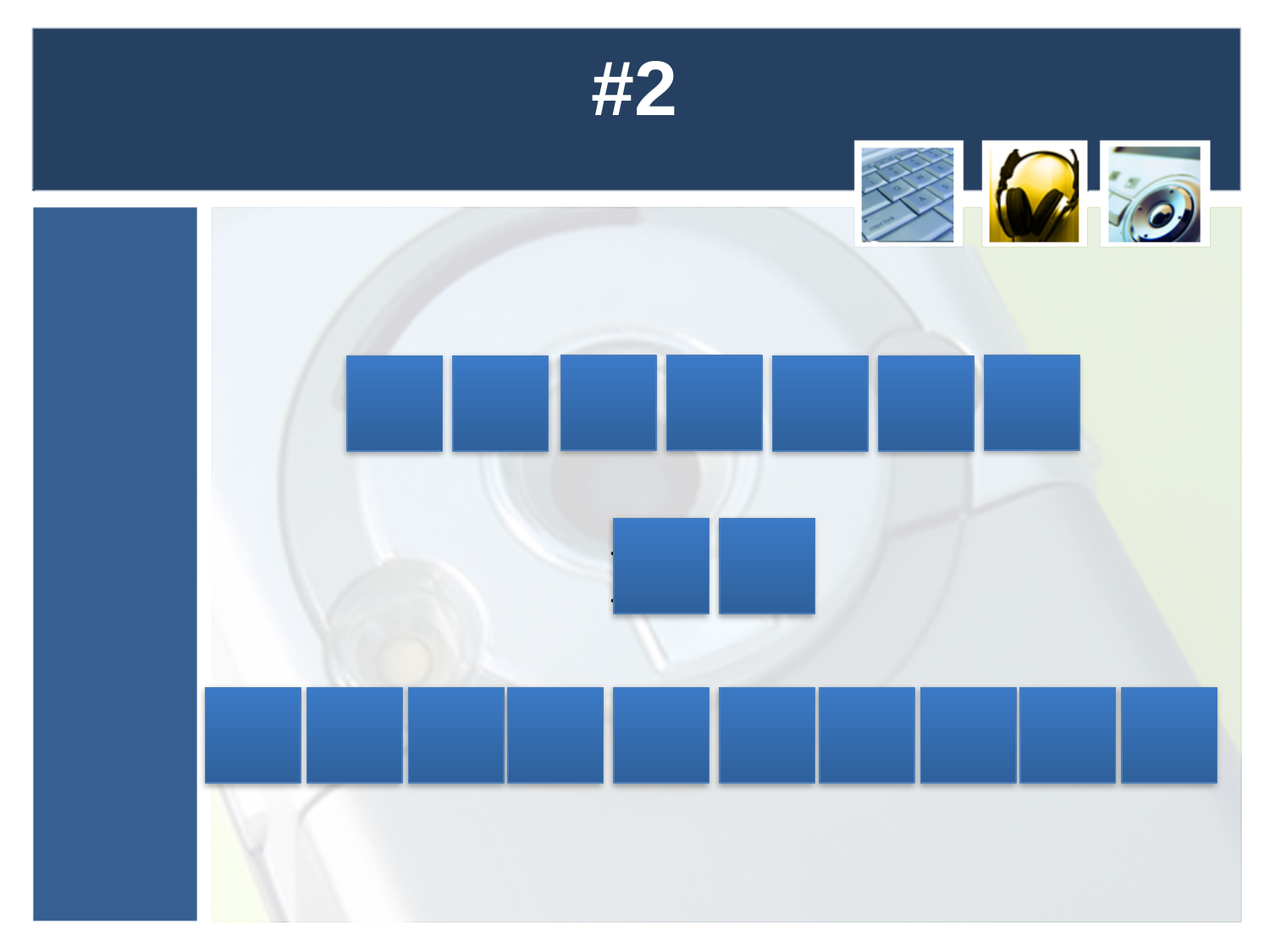

# #2
A L L U M E R
L ’
O R D I N A T E U R